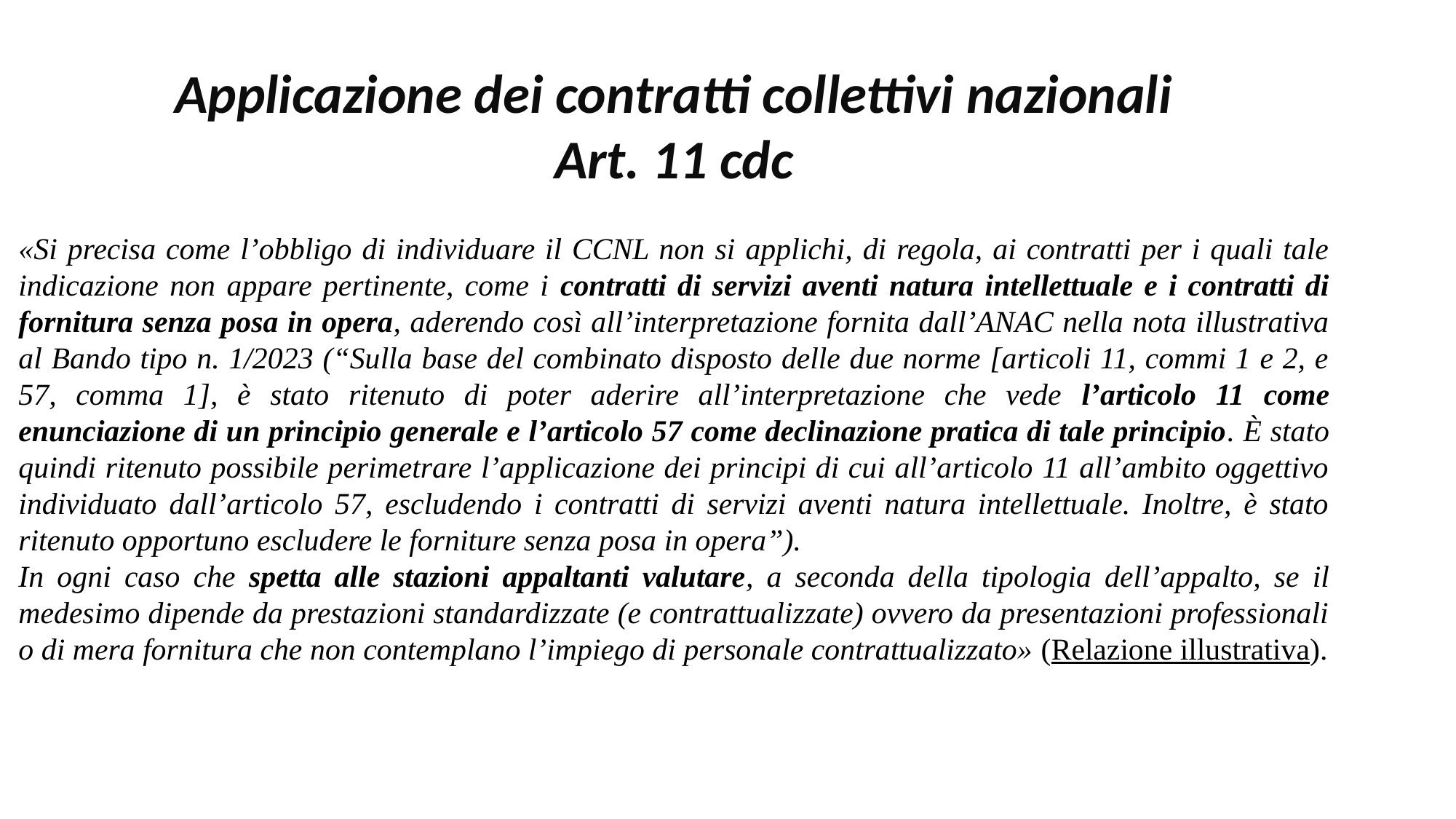

Applicazione dei contratti collettivi nazionali Art. 11 cdc

«Si precisa come l’obbligo di individuare il CCNL non si applichi, di regola, ai contratti per i quali tale indicazione non appare pertinente, come i contratti di servizi aventi natura intellettuale e i contratti di fornitura senza posa in opera, aderendo così all’interpretazione fornita dall’ANAC nella nota illustrativa al Bando tipo n. 1/2023 (“Sulla base del combinato disposto delle due norme [articoli 11, commi 1 e 2, e 57, comma 1], è stato ritenuto di poter aderire all’interpretazione che vede l’articolo 11 come enunciazione di un principio generale e l’articolo 57 come declinazione pratica di tale principio. È stato quindi ritenuto possibile perimetrare l’applicazione dei principi di cui all’articolo 11 all’ambito oggettivo individuato dall’articolo 57, escludendo i contratti di servizi aventi natura intellettuale. Inoltre, è stato ritenuto opportuno escludere le forniture senza posa in opera”).
In ogni caso che spetta alle stazioni appaltanti valutare, a seconda della tipologia dell’appalto, se il medesimo dipende da prestazioni standardizzate (e contrattualizzate) ovvero da presentazioni professionali o di mera fornitura che non contemplano l’impiego di personale contrattualizzato» (Relazione illustrativa).